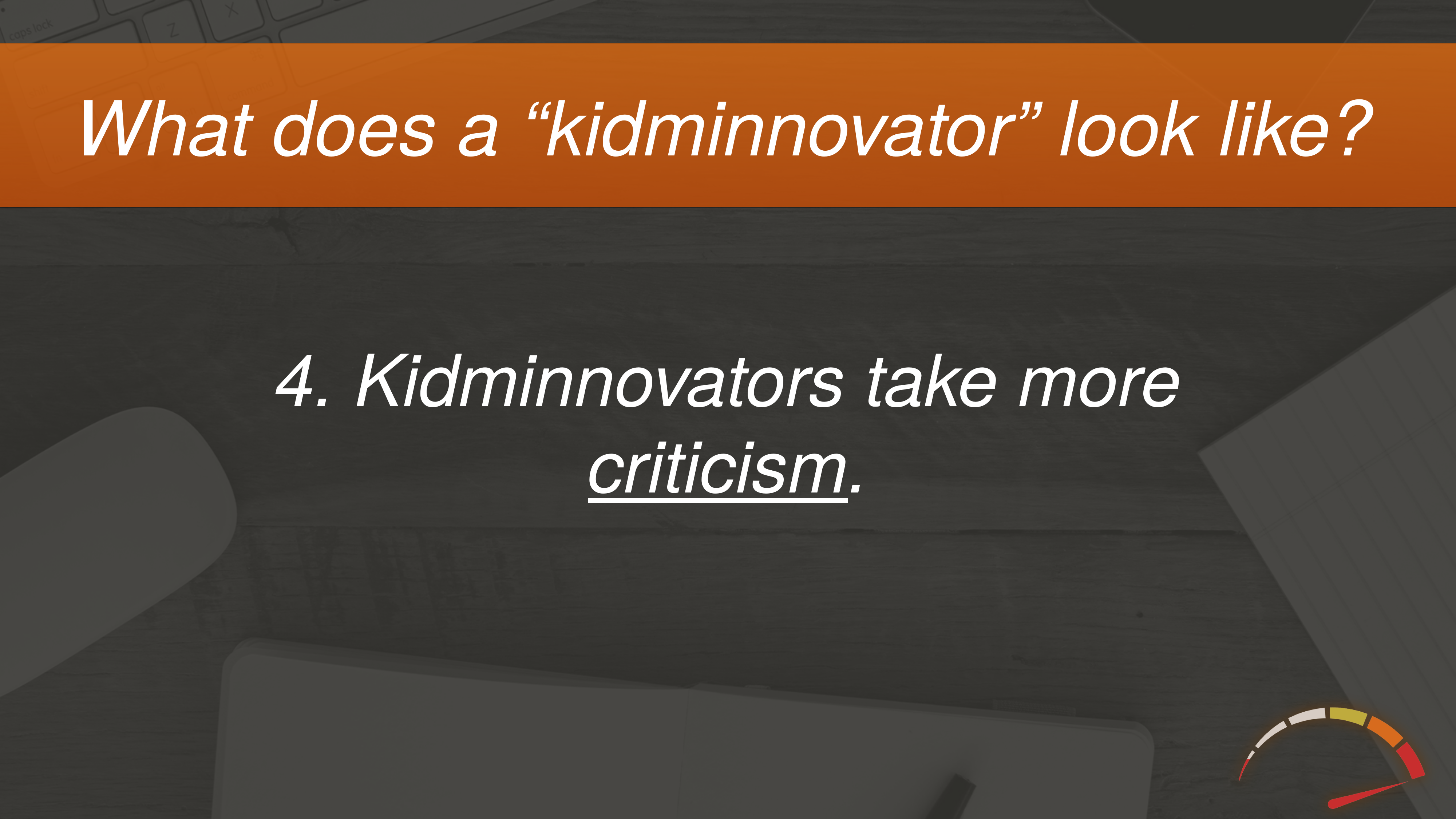

What does a “kidminnovator” look like?
4. Kidminnovators take more
criticism.